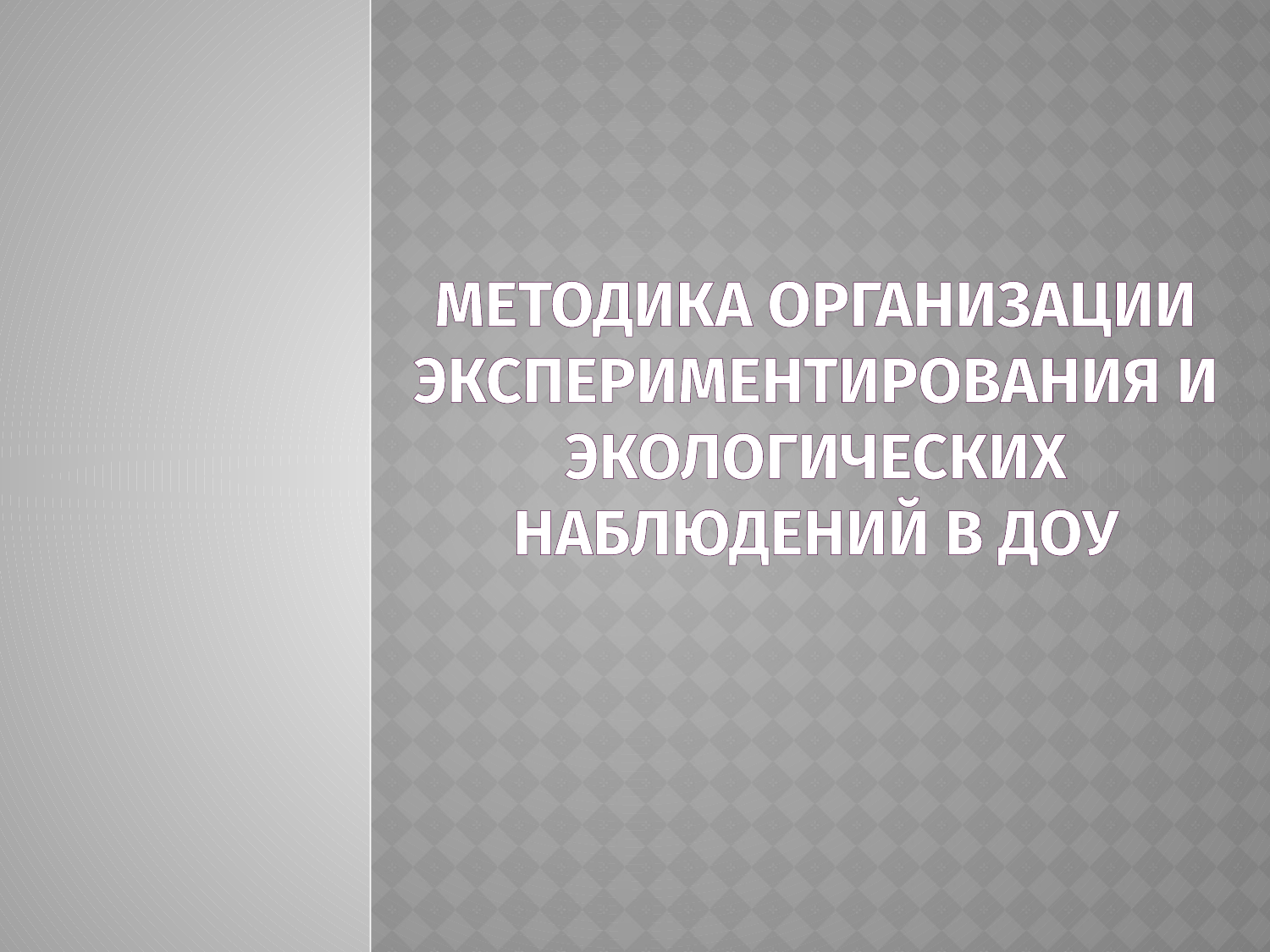

# Методика организации экспериментирования и экологических наблюдений в ДОУ